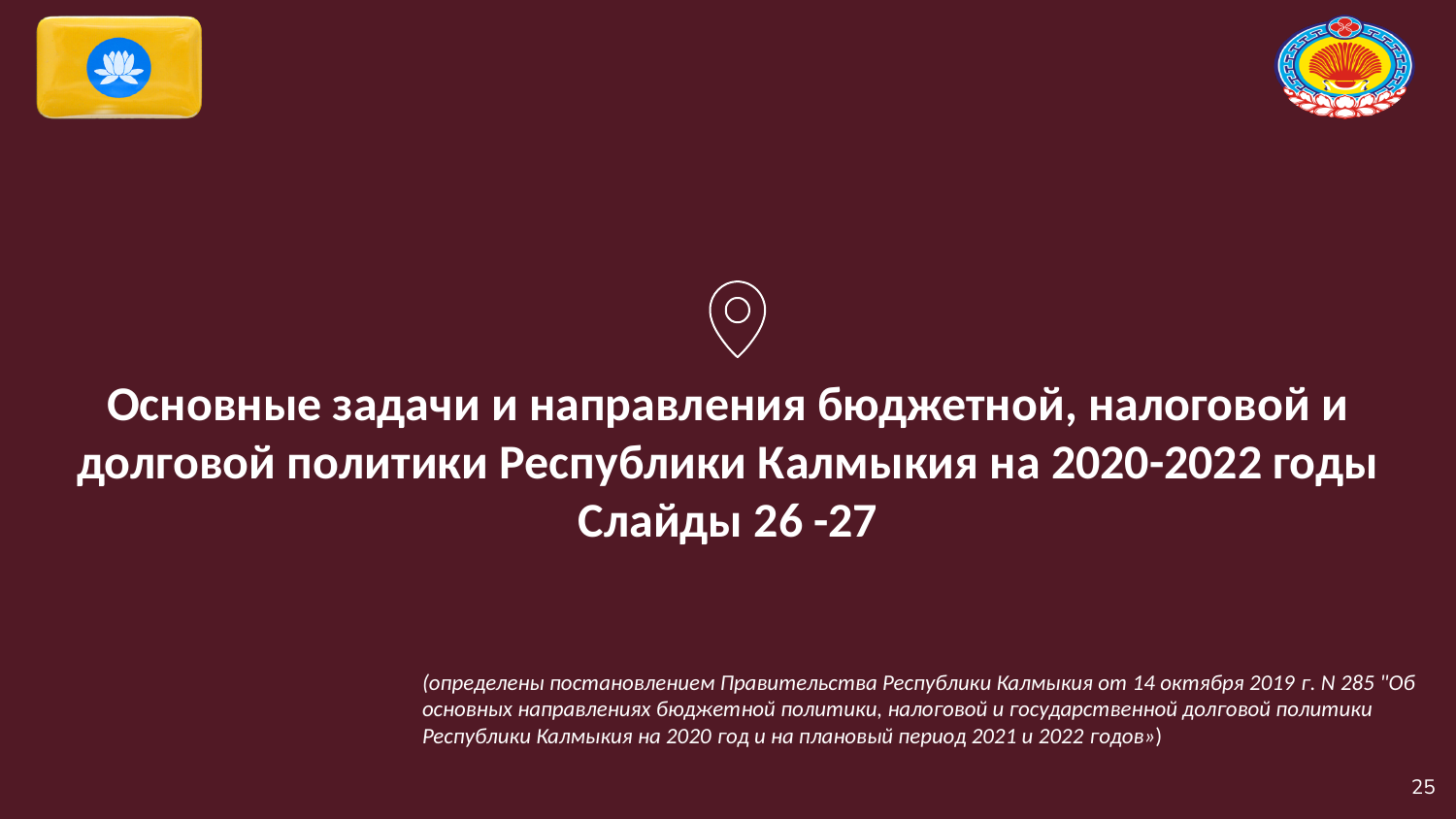

Основные задачи и направления бюджетной, налоговой и долговой политики Республики Калмыкия на 2020-2022 годы
Слайды 26 -27
(определены постановлением Правительства Республики Калмыкия от 14 октября 2019 г. N 285 "Об основных направлениях бюджетной политики, налоговой и государственной долговой политики Республики Калмыкия на 2020 год и на плановый период 2021 и 2022 годов»)
25